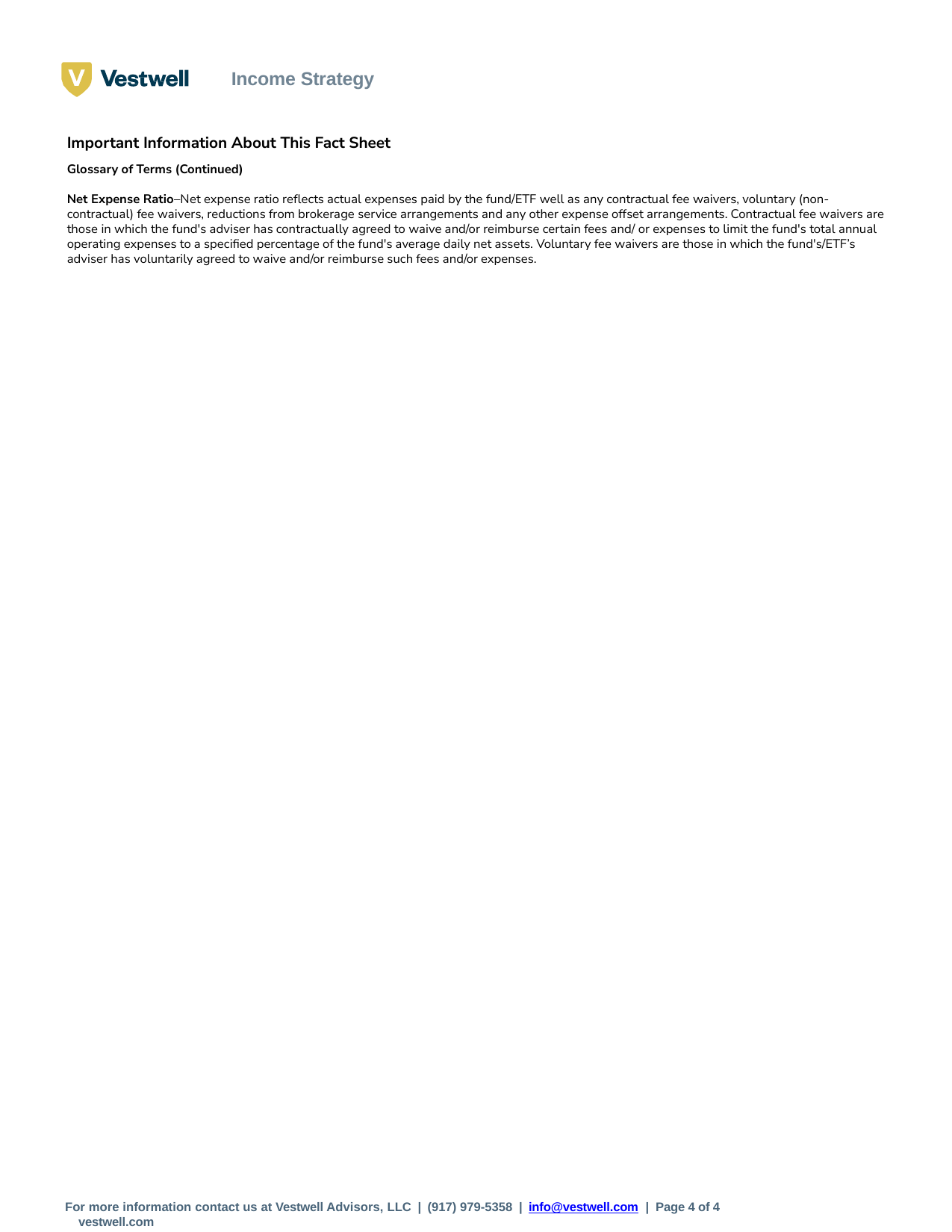

Income Strategy

Important Information About This Fact Sheet
Glossary of Terms (Continued)

Net Expense Ratio–Net expense ratio reflects actual expenses paid by the fund/ETF well as any contractual fee waivers, voluntary (non-contractual) fee waivers, reductions from brokerage service arrangements and any other expense offset arrangements. Contractual fee waivers are those in which the fund's adviser has contractually agreed to waive and/or reimburse certain fees and/ or expenses to limit the fund's total annual operating expenses to a specified percentage of the fund's average daily net assets. Voluntary fee waivers are those in which the fund's/ETF’s adviser has voluntarily agreed to waive and/or reimburse such fees and/or expenses.

For more information contact us at Vestwell Advisors, LLC | (917) 979-5358 | info@vestwell.com  |  Page 4 of 4                                                                        vestwell.com